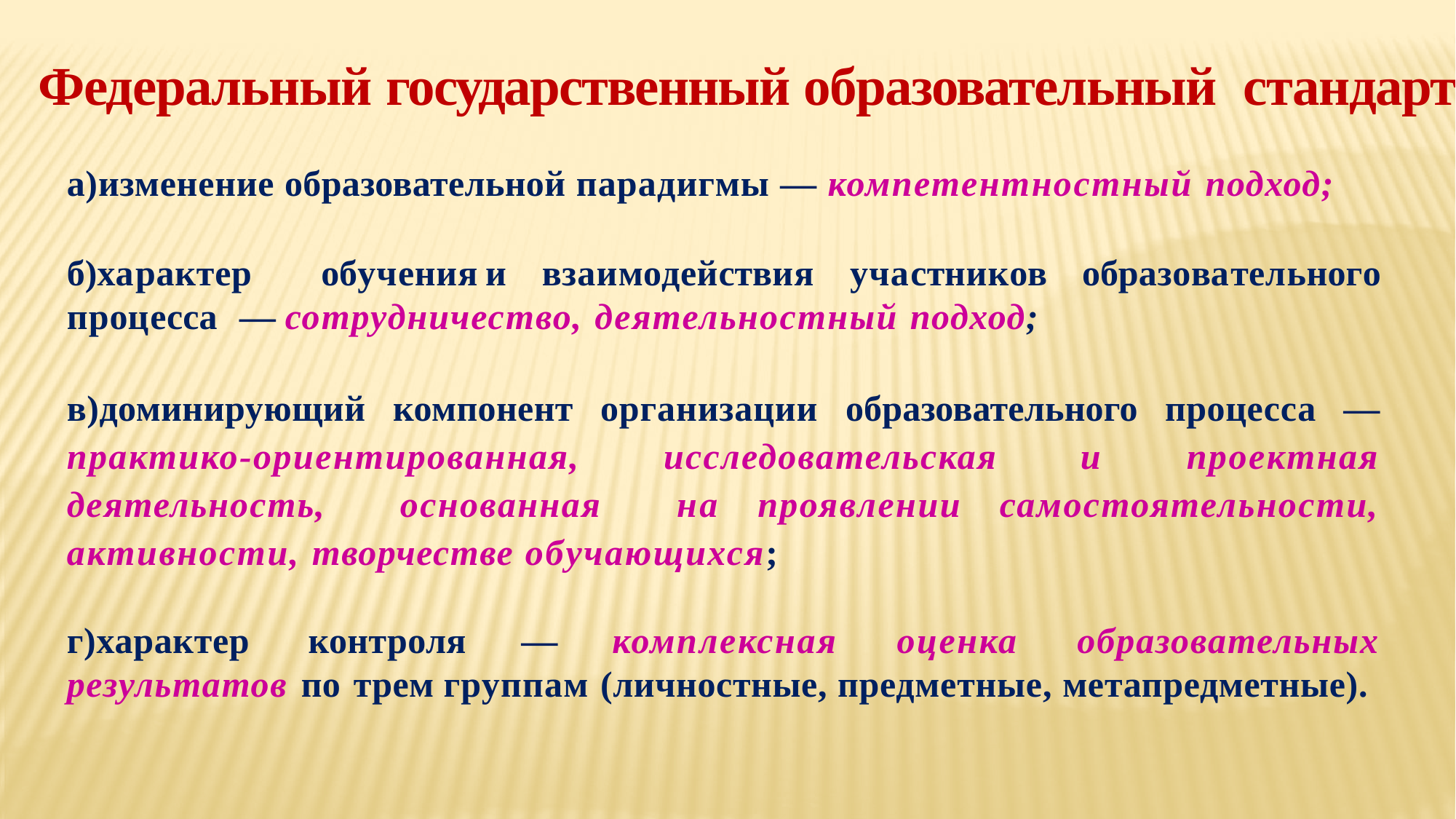

Федеральный государственный образовательный  стандарт
а)изменение образовательной парадигмы — компетентностный подход;

б)характер  обучения	и взаимодействия участников образовательного процесса	— сотрудничество, деятельностный подход;

в)доминирующий компонент организации образовательного процесса — практико-ориентированная, исследовательская и проектная деятельность,  основанная  на проявлении самостоятельности, активности, творчестве обучающихся;

г)характер контроля — комплексная оценка образовательных результатов по трем группам (личностные, предметные, метапредметные).